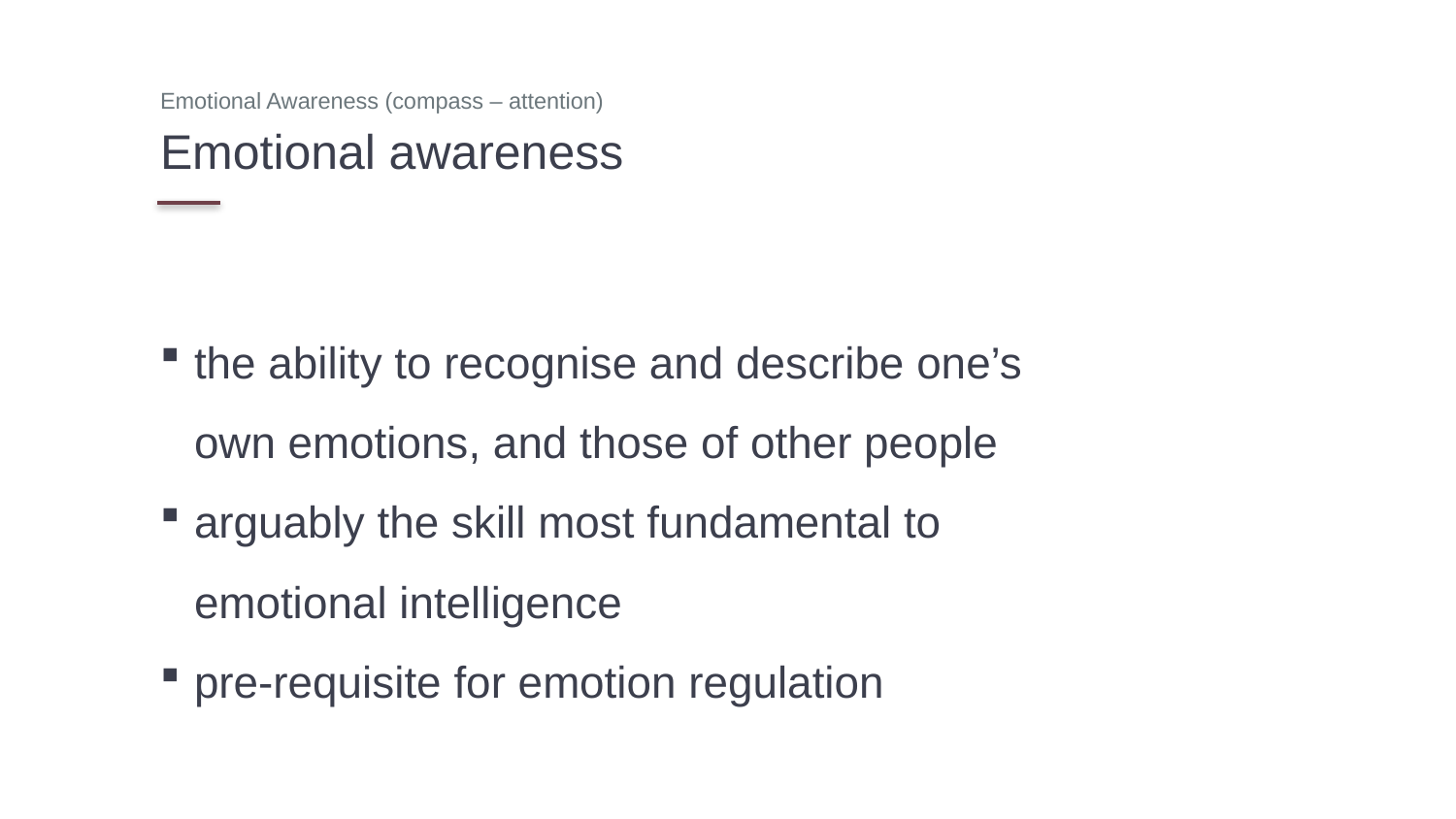

Emotional Awareness (compass – attention)
# Emotional awareness
the ability to recognise and describe one’s own emotions, and those of other people
arguably the skill most fundamental to emotional intelligence
pre-requisite for emotion regulation